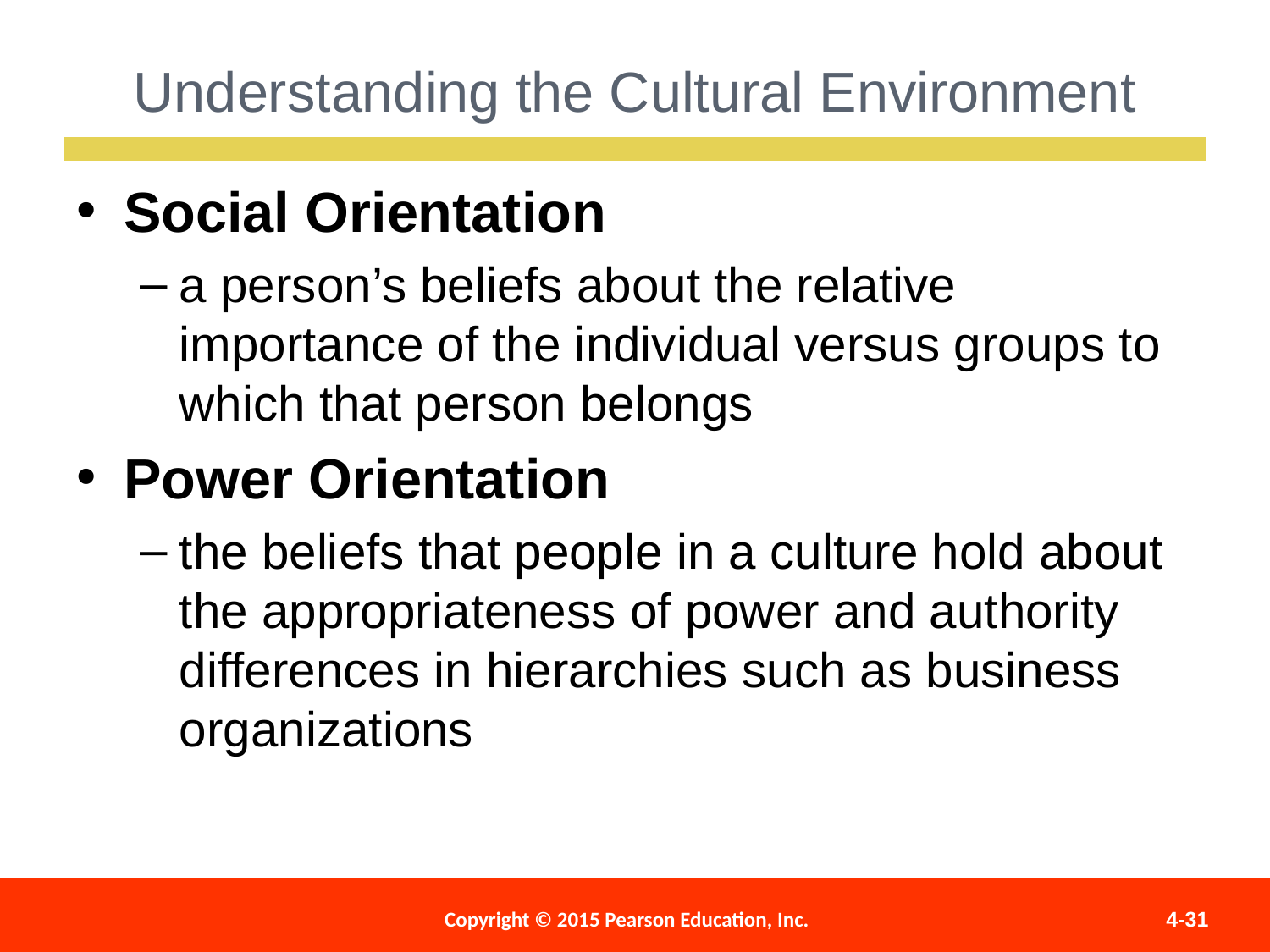

Understanding the Cultural Environment
Social Orientation
a person’s beliefs about the relative importance of the individual versus groups to which that person belongs
Power Orientation
the beliefs that people in a culture hold about the appropriateness of power and authority differences in hierarchies such as business organizations